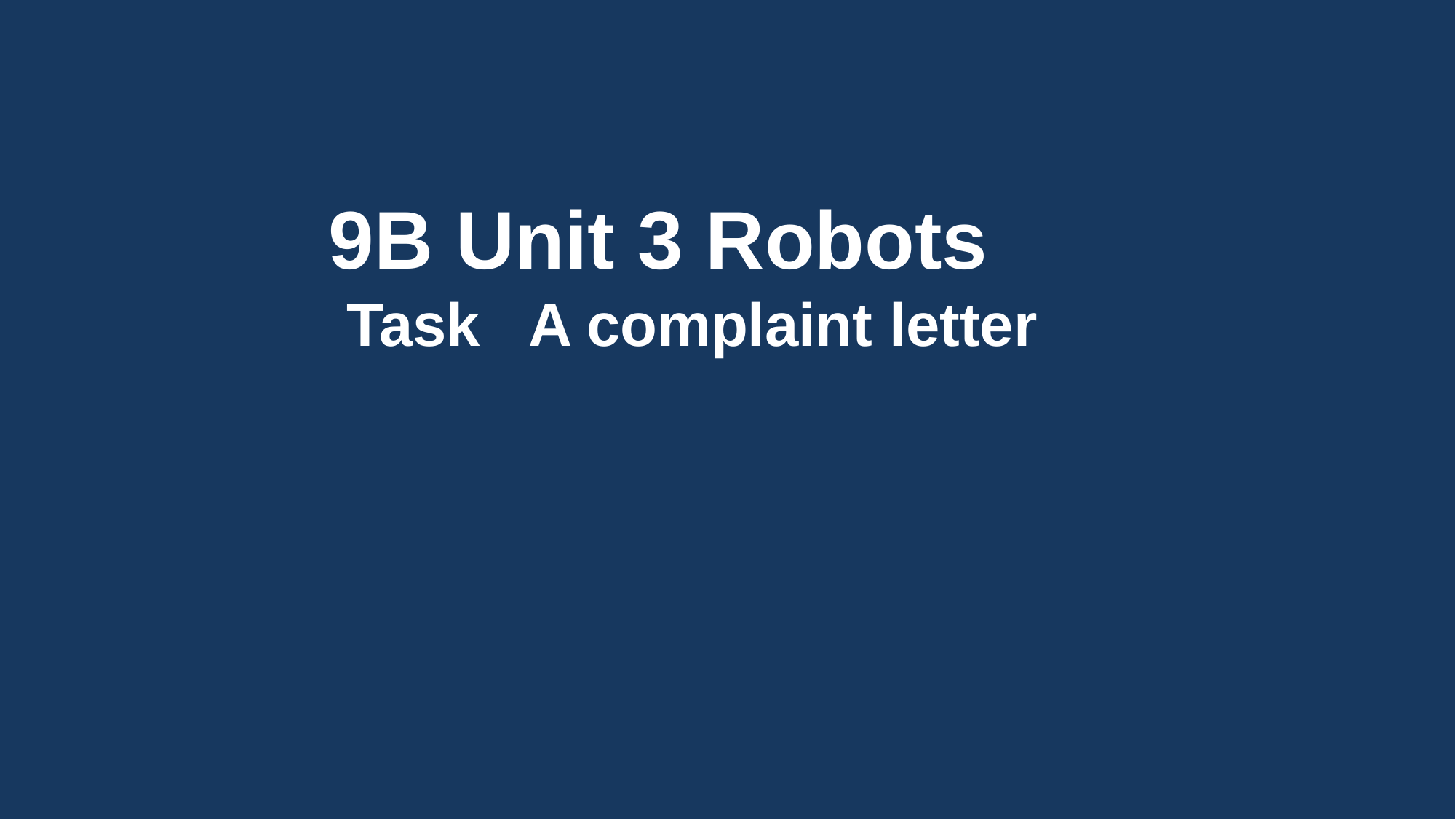

9B Unit 3 Robots
Task   A complaint letter